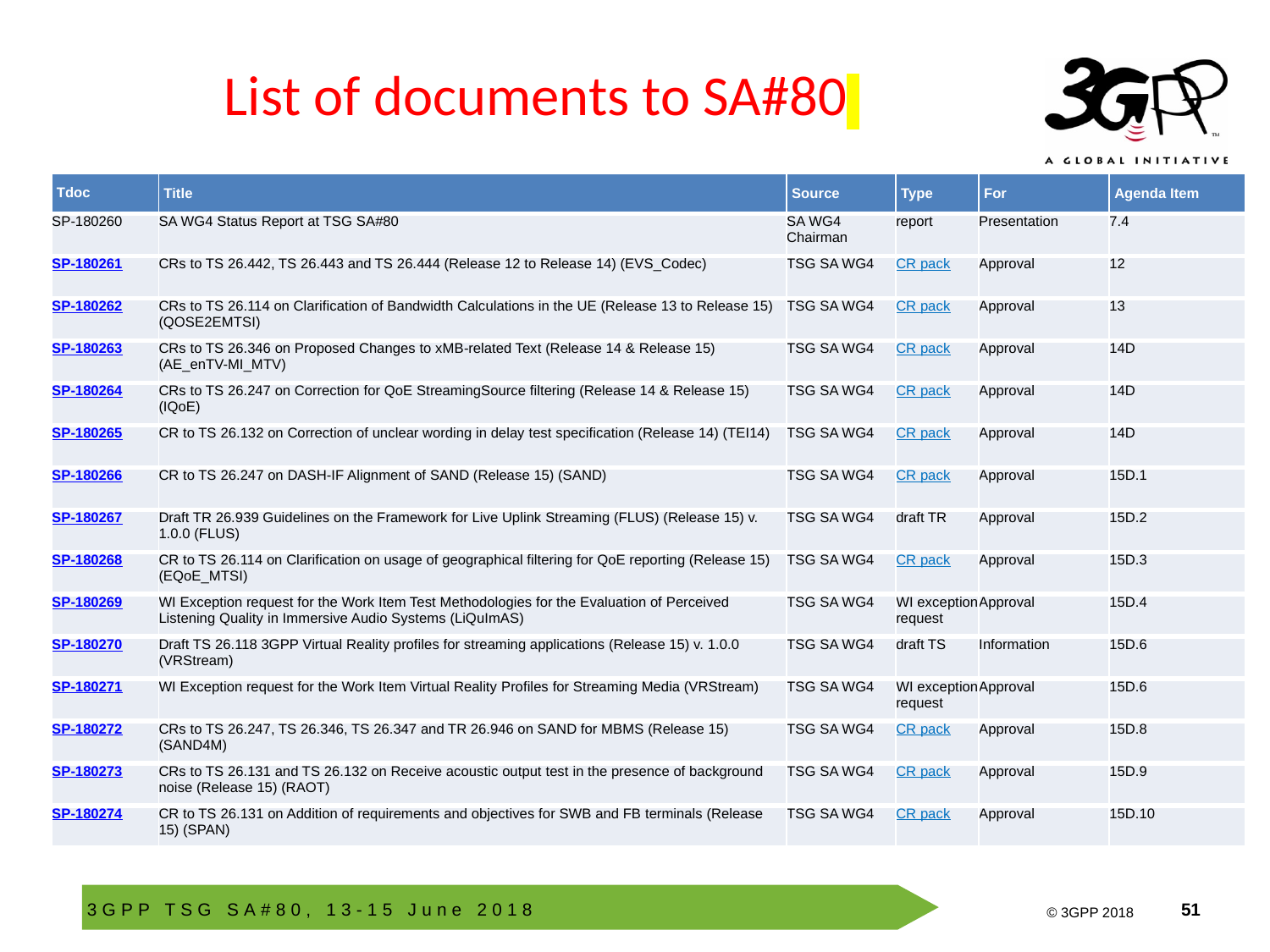

# List of documents to SA#80
| Tdoc | Title | Source | Type | For | Agenda Item |
| --- | --- | --- | --- | --- | --- |
| SP-180260 | SA WG4 Status Report at TSG SA#80 | SA WG4 Chairman | report | Presentation | 7.4 |
| SP-180261 | CRs to TS 26.442, TS 26.443 and TS 26.444 (Release 12 to Release 14) (EVS\_Codec) | TSG SA WG4 | CR pack | Approval | 12 |
| SP-180262 | CRs to TS 26.114 on Clarification of Bandwidth Calculations in the UE (Release 13 to Release 15) (QOSE2EMTSI) | TSG SA WG4 | CR pack | Approval | 13 |
| SP-180263 | CRs to TS 26.346 on Proposed Changes to xMB-related Text (Release 14 & Release 15) (AE\_enTV-MI\_MTV) | TSG SA WG4 | CR pack | Approval | 14D |
| SP-180264 | CRs to TS 26.247 on Correction for QoE StreamingSource filtering (Release 14 & Release 15) (IQoE) | TSG SA WG4 | CR pack | Approval | 14D |
| SP-180265 | CR to TS 26.132 on Correction of unclear wording in delay test specification (Release 14) (TEI14) | TSG SA WG4 | CR pack | Approval | 14D |
| SP-180266 | CR to TS 26.247 on DASH-IF Alignment of SAND (Release 15) (SAND) | TSG SA WG4 | CR pack | Approval | 15D.1 |
| SP-180267 | Draft TR 26.939 Guidelines on the Framework for Live Uplink Streaming (FLUS) (Release 15) v. 1.0.0 (FLUS) | TSG SA WG4 | draft TR | Approval | 15D.2 |
| SP-180268 | CR to TS 26.114 on Clarification on usage of geographical filtering for QoE reporting (Release 15) (EQoE\_MTSI) | TSG SA WG4 | CR pack | Approval | 15D.3 |
| SP-180269 | WI Exception request for the Work Item Test Methodologies for the Evaluation of Perceived Listening Quality in Immersive Audio Systems (LiQuImAS) | TSG SA WG4 | WI exception request | Approval | 15D.4 |
| SP-180270 | Draft TS 26.118 3GPP Virtual Reality profiles for streaming applications (Release 15) v. 1.0.0 (VRStream) | TSG SA WG4 | draft TS | Information | 15D.6 |
| SP-180271 | WI Exception request for the Work Item Virtual Reality Profiles for Streaming Media (VRStream) | TSG SA WG4 | WI exception request | Approval | 15D.6 |
| SP-180272 | CRs to TS 26.247, TS 26.346, TS 26.347 and TR 26.946 on SAND for MBMS (Release 15) (SAND4M) | TSG SA WG4 | CR pack | Approval | 15D.8 |
| SP-180273 | CRs to TS 26.131 and TS 26.132 on Receive acoustic output test in the presence of background noise (Release 15) (RAOT) | TSG SA WG4 | CR pack | Approval | 15D.9 |
| SP-180274 | CR to TS 26.131 on Addition of requirements and objectives for SWB and FB terminals (Release 15) (SPAN) | TSG SA WG4 | CR pack | Approval | 15D.10 |